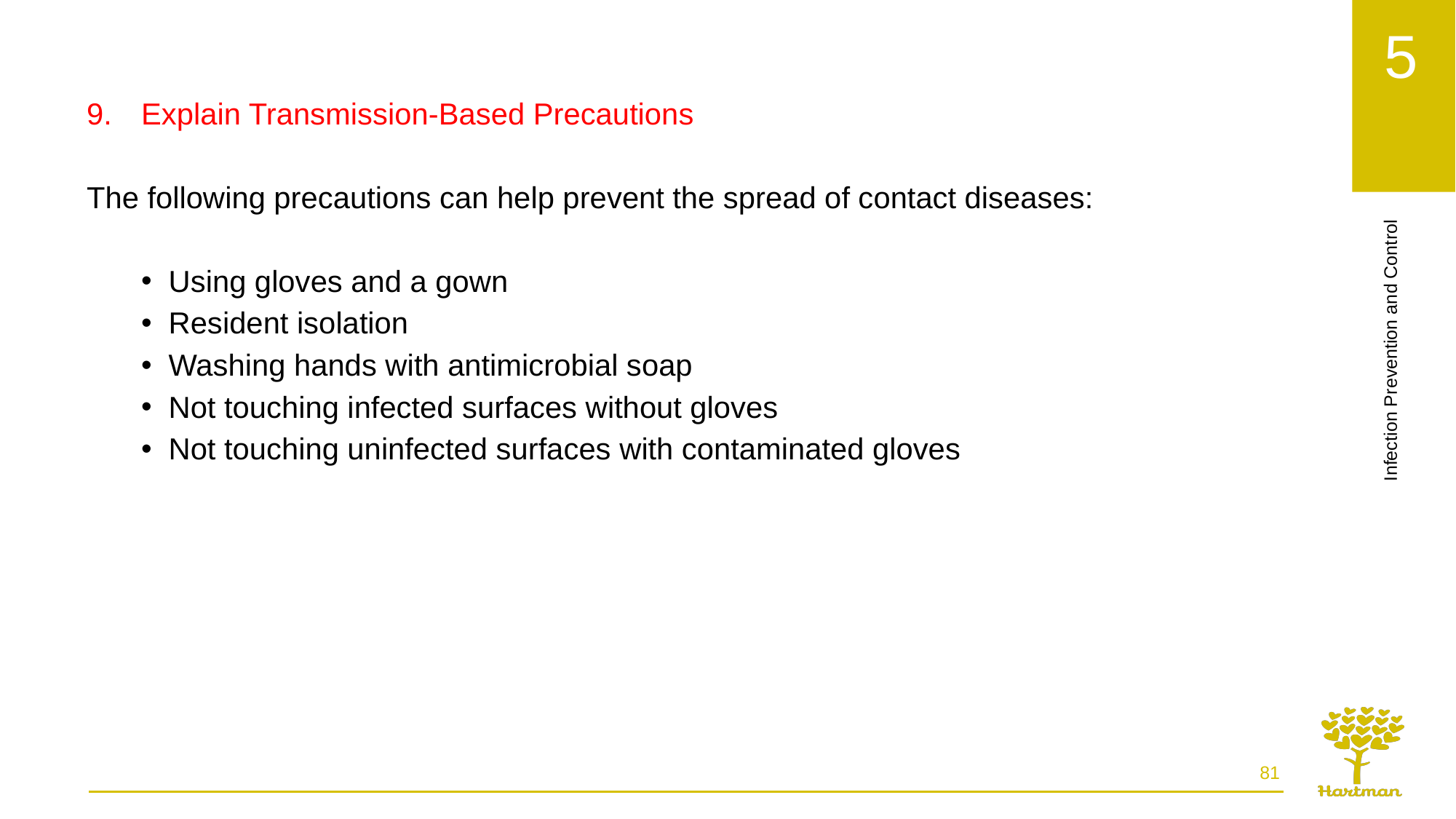

Explain Transmission-Based Precautions

The following precautions can help prevent the spread of contact diseases:

Using gloves and a gown
Resident isolation
Washing hands with antimicrobial soap
Not touching infected surfaces without gloves
Not touching uninfected surfaces with contaminated gloves

81